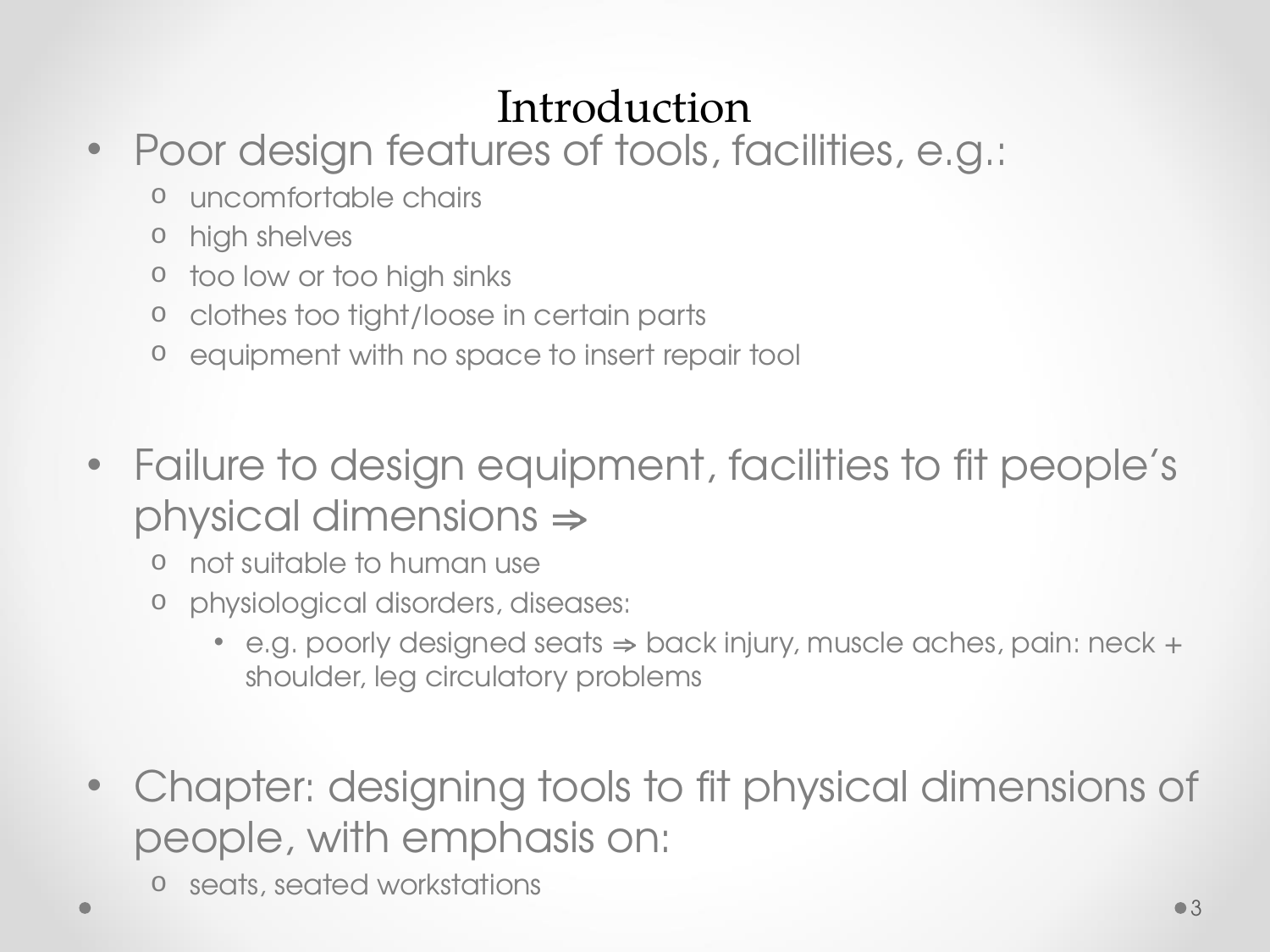

# Introduction

Poor design features of tools, facilities, e.g.:
uncomfortable chairs
high shelves
too low or too high sinks
clothes too tight/loose in certain parts
equipment with no space to insert repair tool

Failure to design equipment, facilities to fit people’s physical dimensions ⇒
not suitable to human use
physiological disorders, diseases:
e.g. poorly designed seats ⇒ back injury, muscle aches, pain: neck + shoulder, leg circulatory problems

Chapter: designing tools to fit physical dimensions of people, with emphasis on:
seats, seated workstations
3